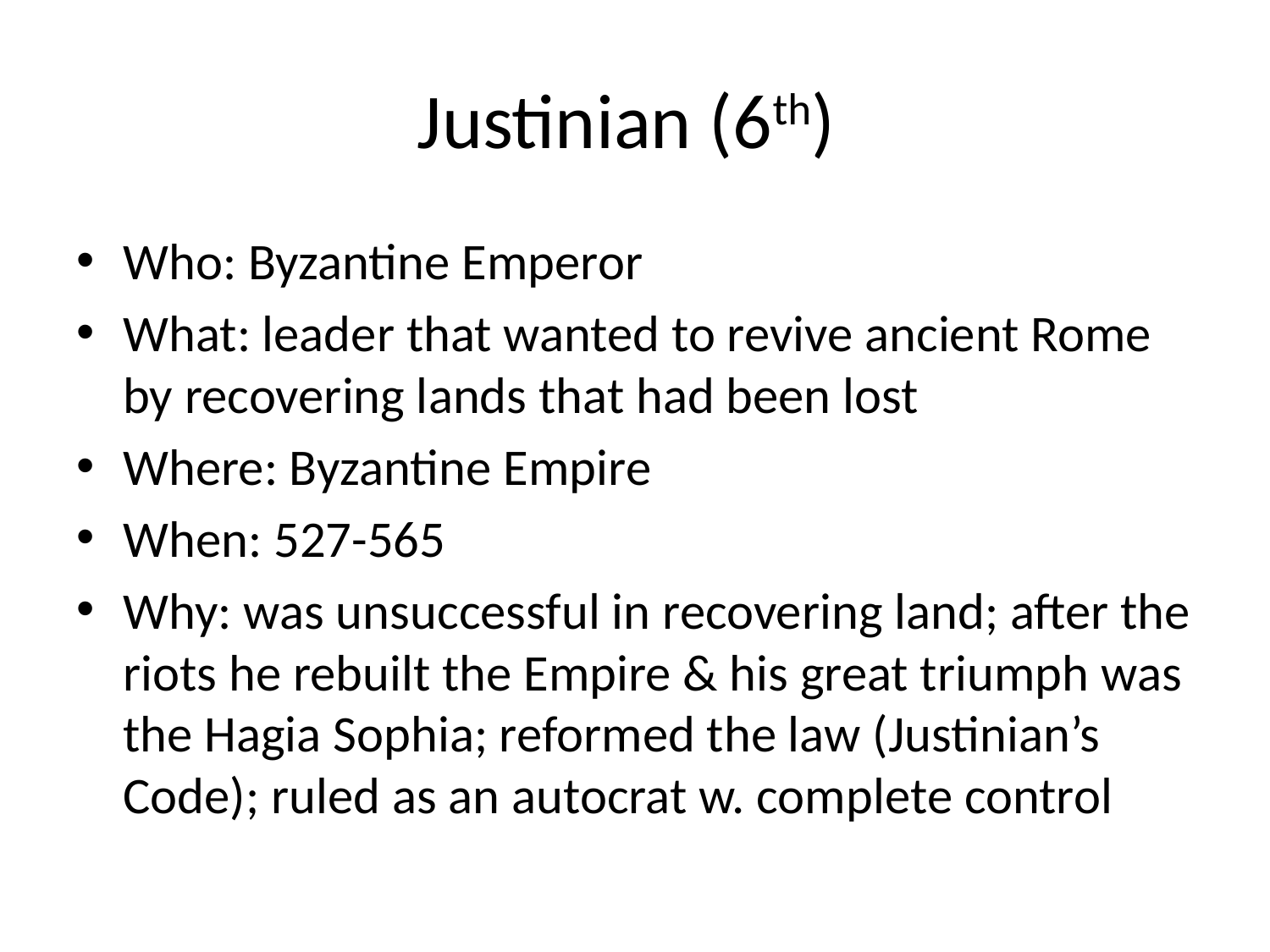

# Justinian (6th)
Who: Byzantine Emperor
What: leader that wanted to revive ancient Rome by recovering lands that had been lost
Where: Byzantine Empire
When: 527-565
Why: was unsuccessful in recovering land; after the riots he rebuilt the Empire & his great triumph was the Hagia Sophia; reformed the law (Justinian’s Code); ruled as an autocrat w. complete control